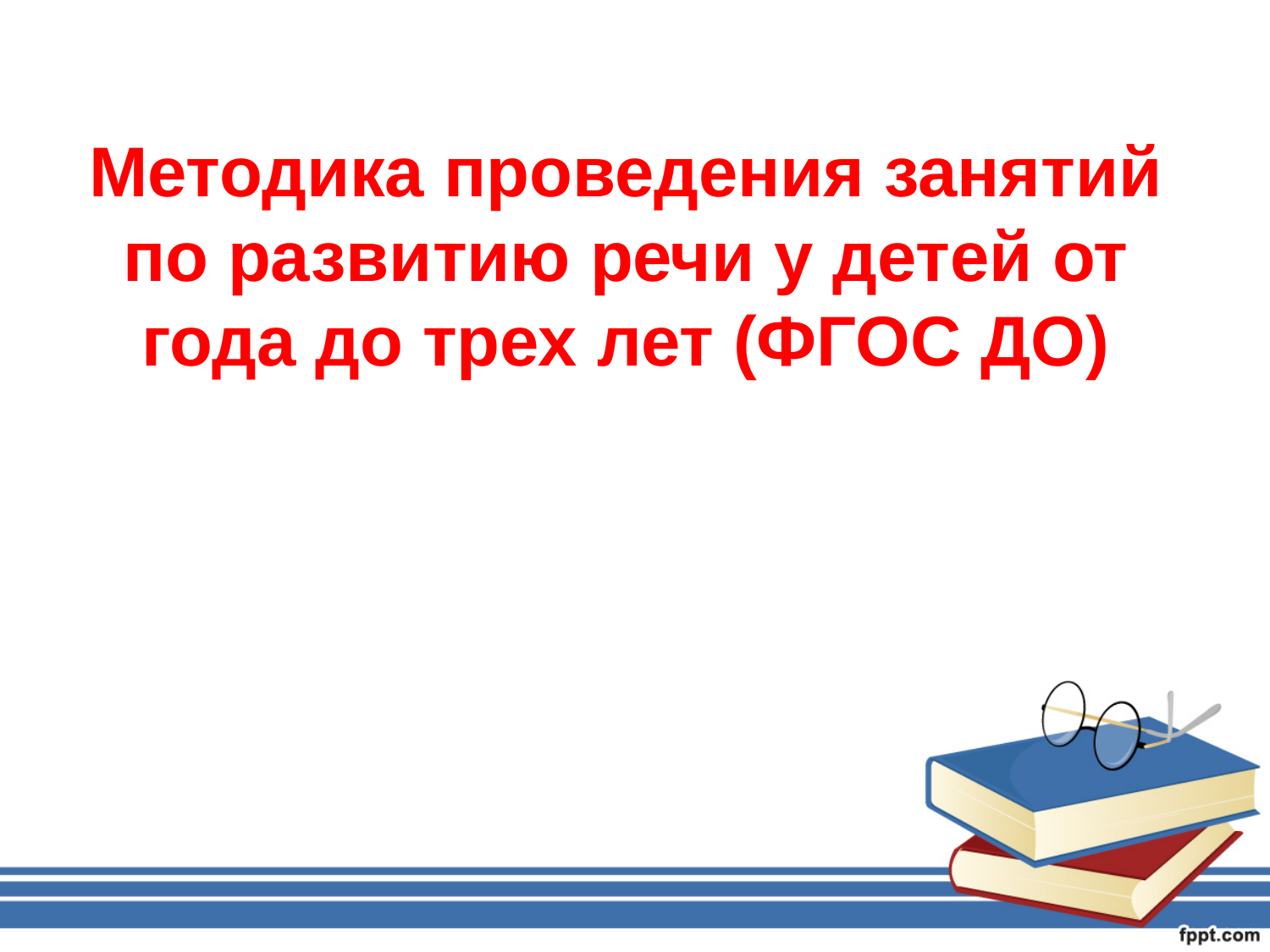

Методика проведения занятий по развитию речи у детей от года до трех лет (ФГОС ДО)